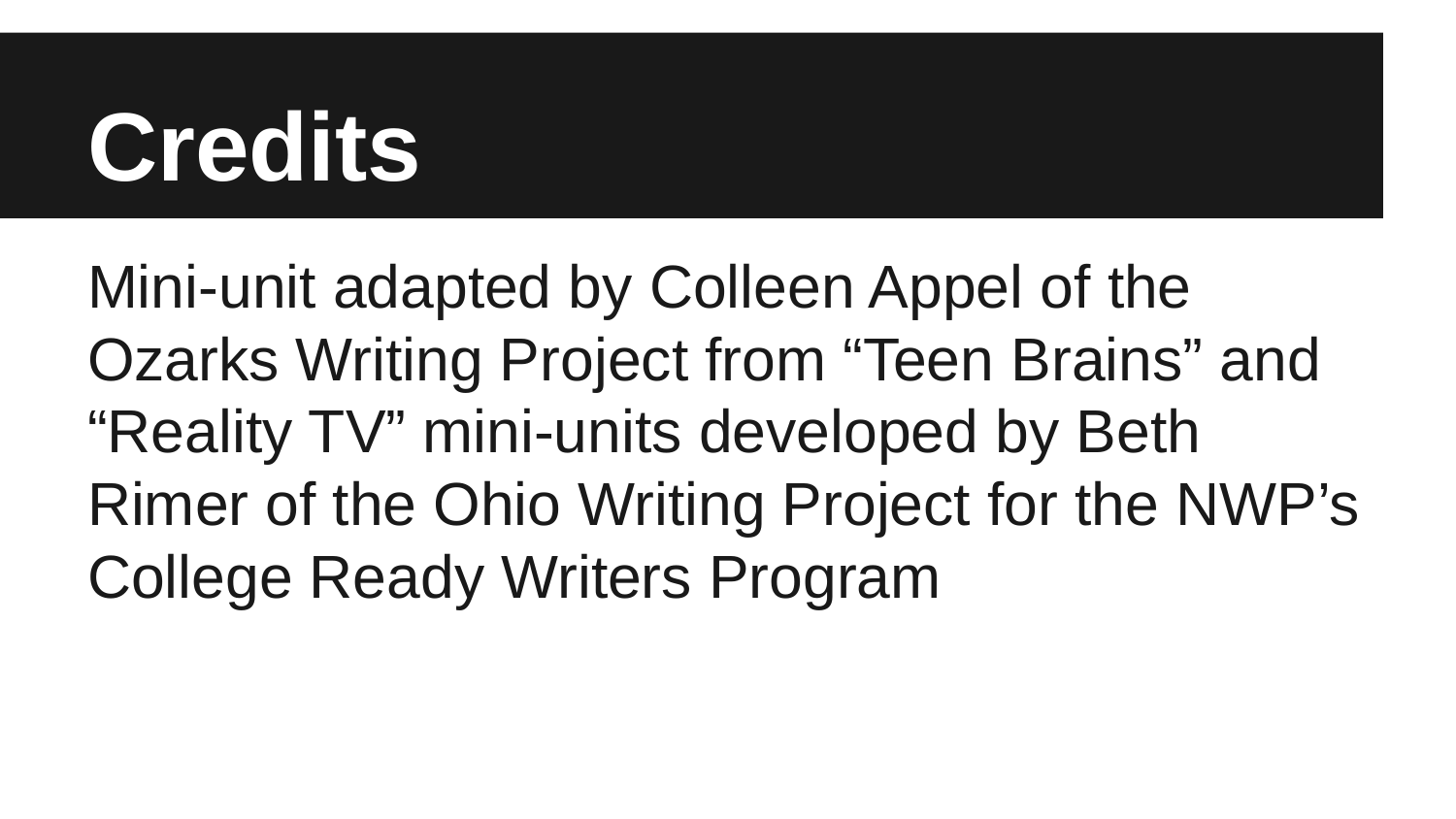

# Credits
Mini-unit adapted by Colleen Appel of the Ozarks Writing Project from “Teen Brains” and “Reality TV” mini-units developed by Beth Rimer of the Ohio Writing Project for the NWP’s College Ready Writers Program